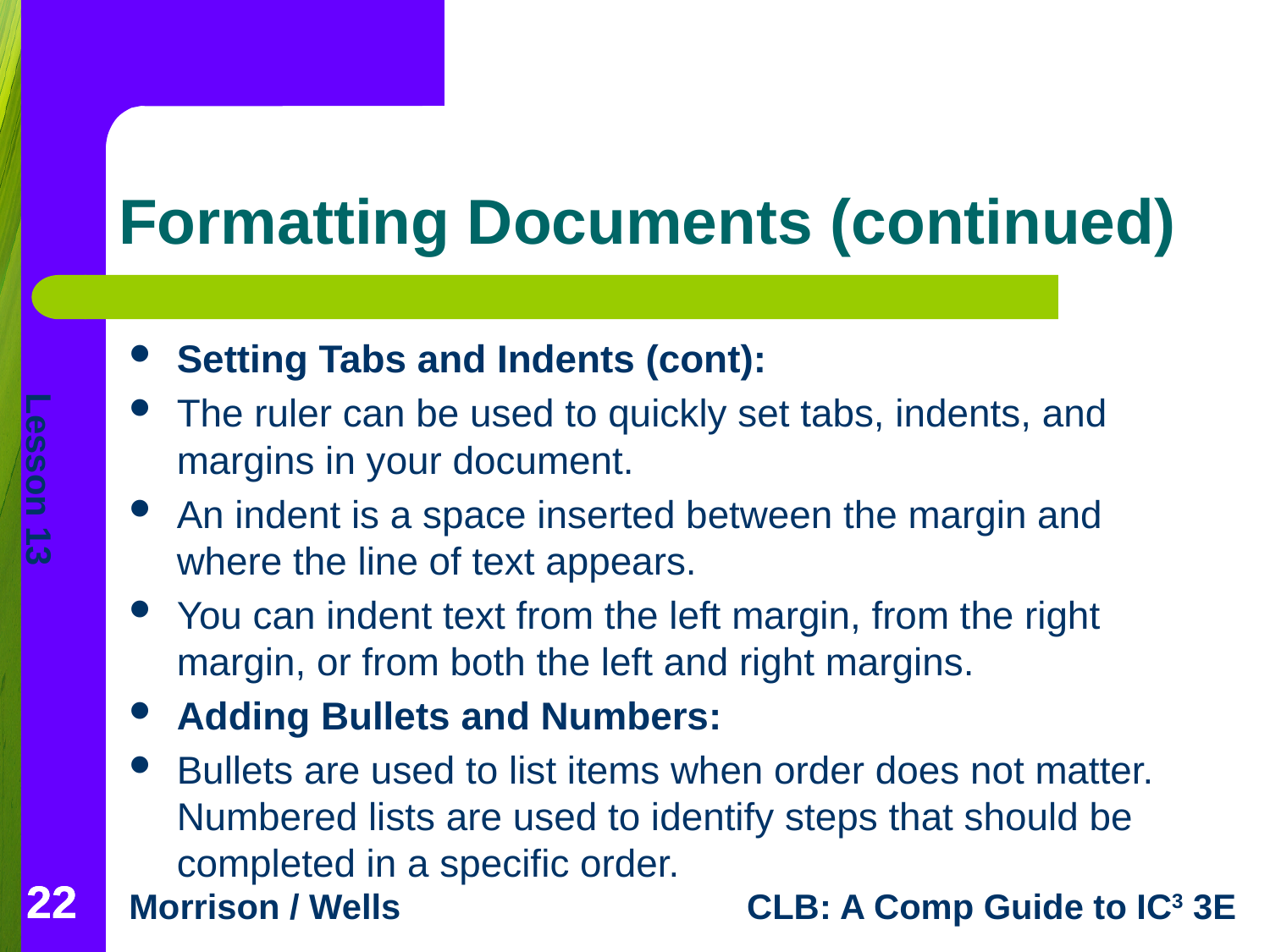

# Formatting Documents (continued)
Setting Tabs and Indents (cont):
The ruler can be used to quickly set tabs, indents, and margins in your document.
An indent is a space inserted between the margin and where the line of text appears.
You can indent text from the left margin, from the right margin, or from both the left and right margins.
Adding Bullets and Numbers:
Bullets are used to list items when order does not matter. Numbered lists are used to identify steps that should be completed in a specific order.

22
22
22